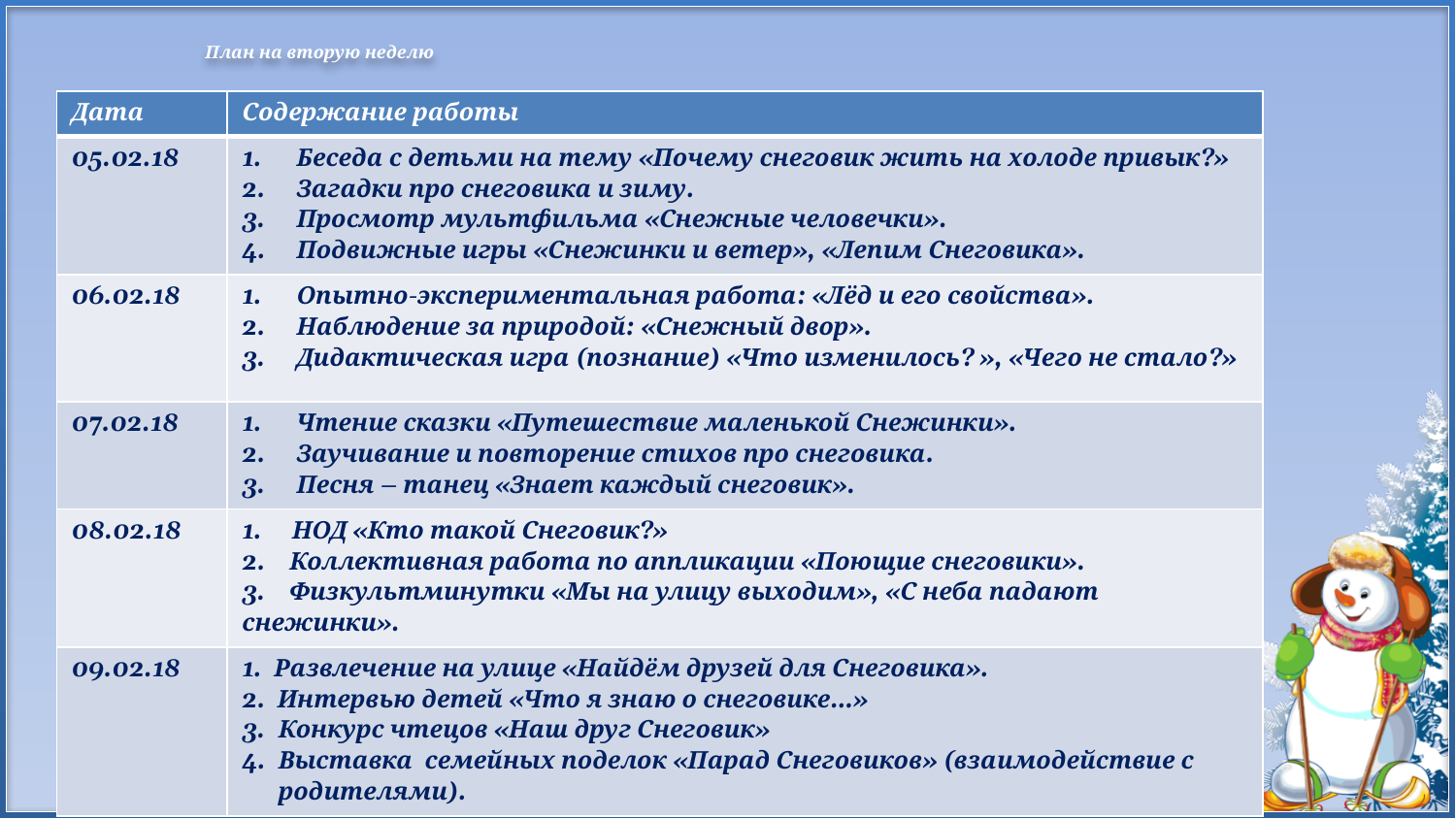

# План на вторую неделю
| Дата | Содержание работы |
| --- | --- |
| 05.02.18 | Беседа с детьми на тему «Почему снеговик жить на холоде привык?» Загадки про снеговика и зиму. Просмотр мультфильма «Снежные человечки». Подвижные игры «Снежинки и ветер», «Лепим Снеговика». |
| 06.02.18 | Опытно-экспериментальная работа: «Лёд и его свойства». Наблюдение за природой: «Снежный двор». Дидактическая игра (познание) «Что изменилось? », «Чего не стало?» |
| 07.02.18 | Чтение сказки «Путешествие маленькой Снежинки». Заучивание и повторение стихов про снеговика. Песня – танец «Знает каждый снеговик». |
| 08.02.18 | 1. НОД «Кто такой Снеговик?» 2. Коллективная работа по аппликации «Поющие снеговики». 3. Физкультминутки «Мы на улицу выходим», «С неба падают снежинки». |
| 09.02.18 | 1. Развлечение на улице «Найдём друзей для Снеговика». 2. Интервью детей «Что я знаю о снеговике…» Конкурс чтецов «Наш друг Снеговик» Выставка семейных поделок «Парад Снеговиков» (взаимодействие с родителями). |